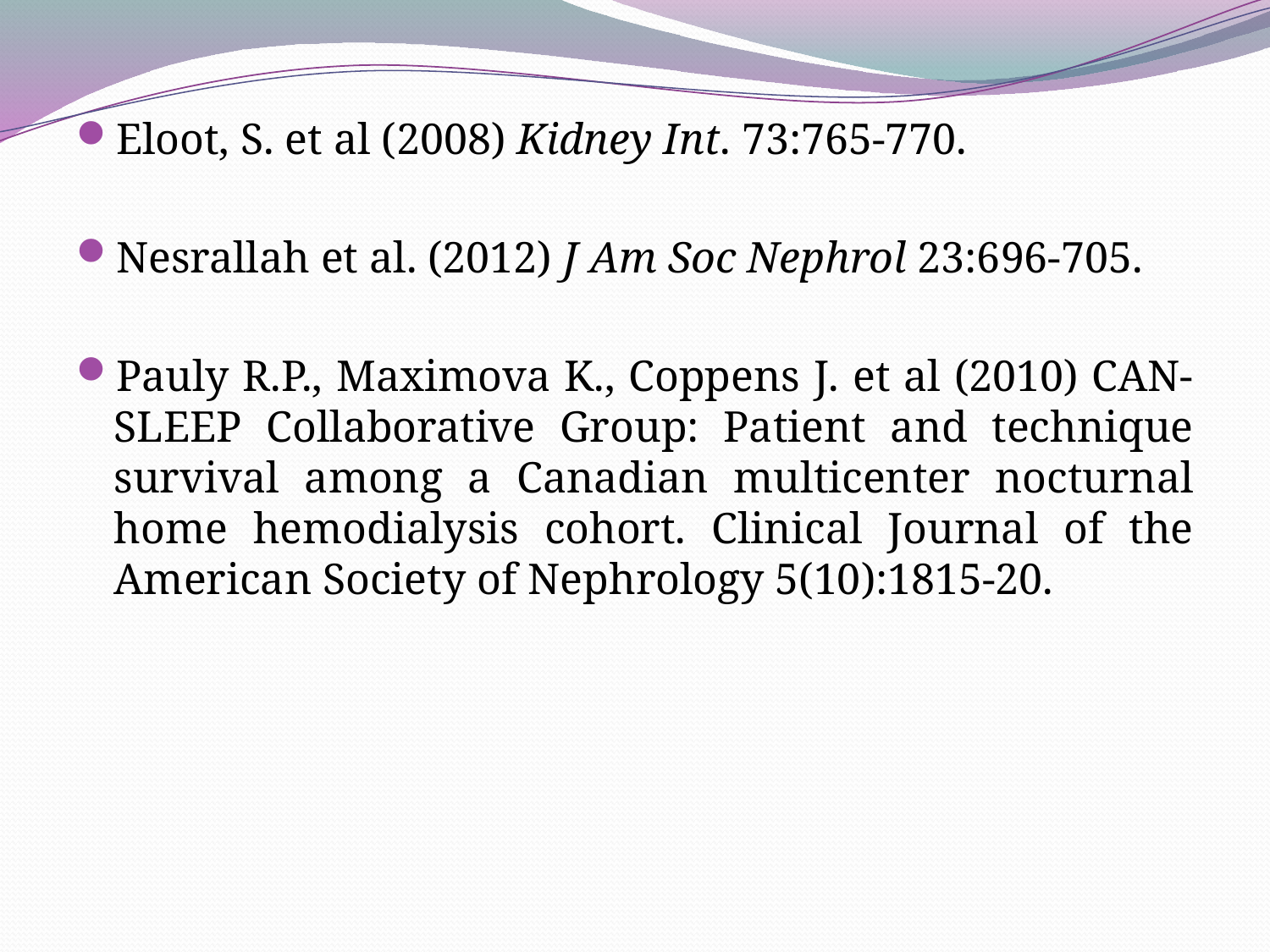

Eloot, S. et al (2008) Kidney Int. 73:765-770.

Nesrallah et al. (2012) J Am Soc Nephrol 23:696-705.

Pauly R.P., Maximova K., Coppens J. et al (2010) CAN-SLEEP Collaborative Group: Patient and technique survival among a Canadian multicenter nocturnal home hemodialysis cohort. Clinical Journal of the American Society of Nephrology 5(10):1815-20.